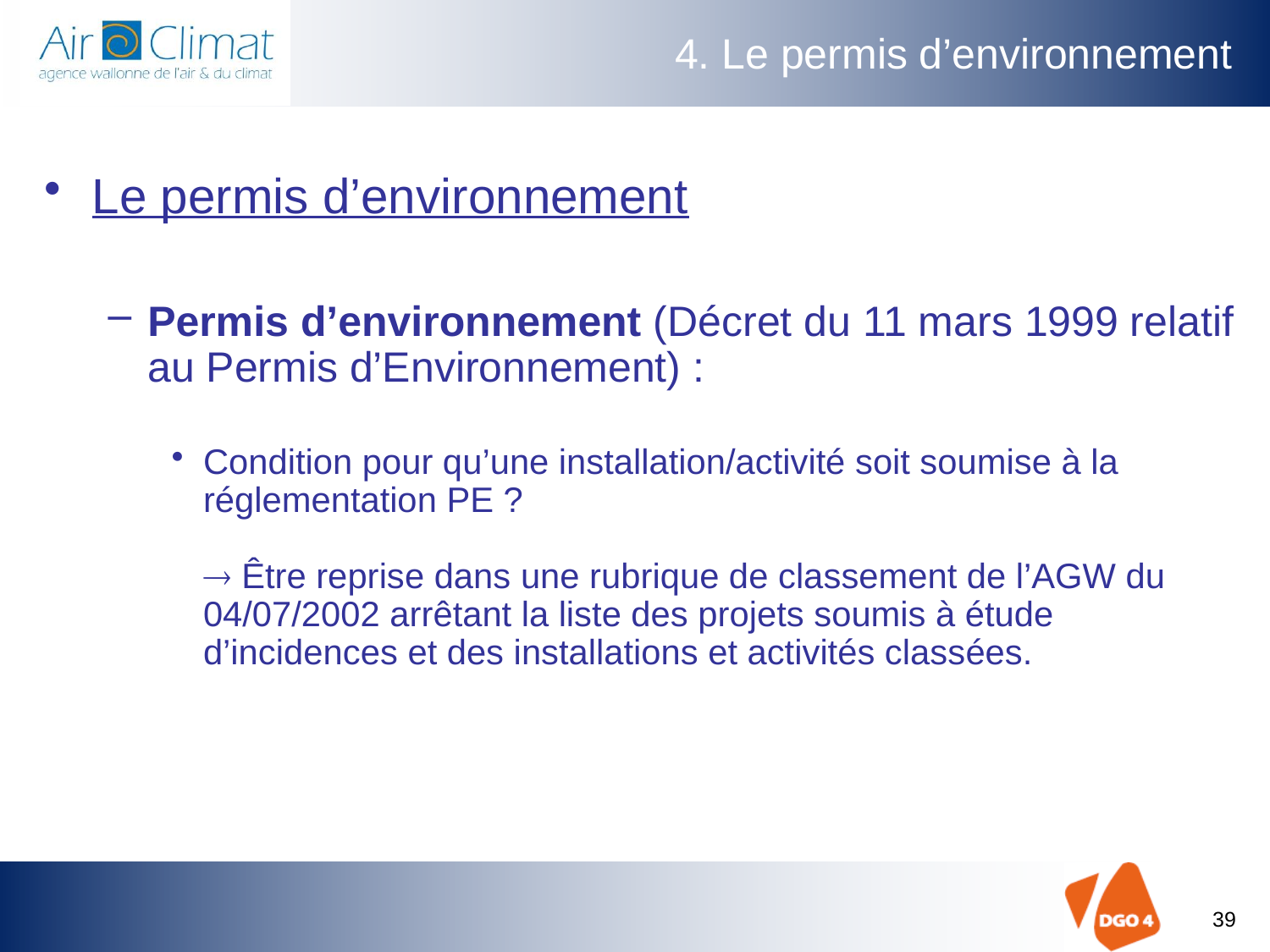

# 4. Le permis d’environnement

Le permis d’environnement

Permis d’environnement (Décret du 11 mars 1999 relatif au Permis d’Environnement) :
Condition pour qu’une installation/activité soit soumise à la réglementation PE ?
→ Être reprise dans une rubrique de classement de l’AGW du 04/07/2002 arrêtant la liste des projets soumis à étude d’incidences et des installations et activités classées.

39